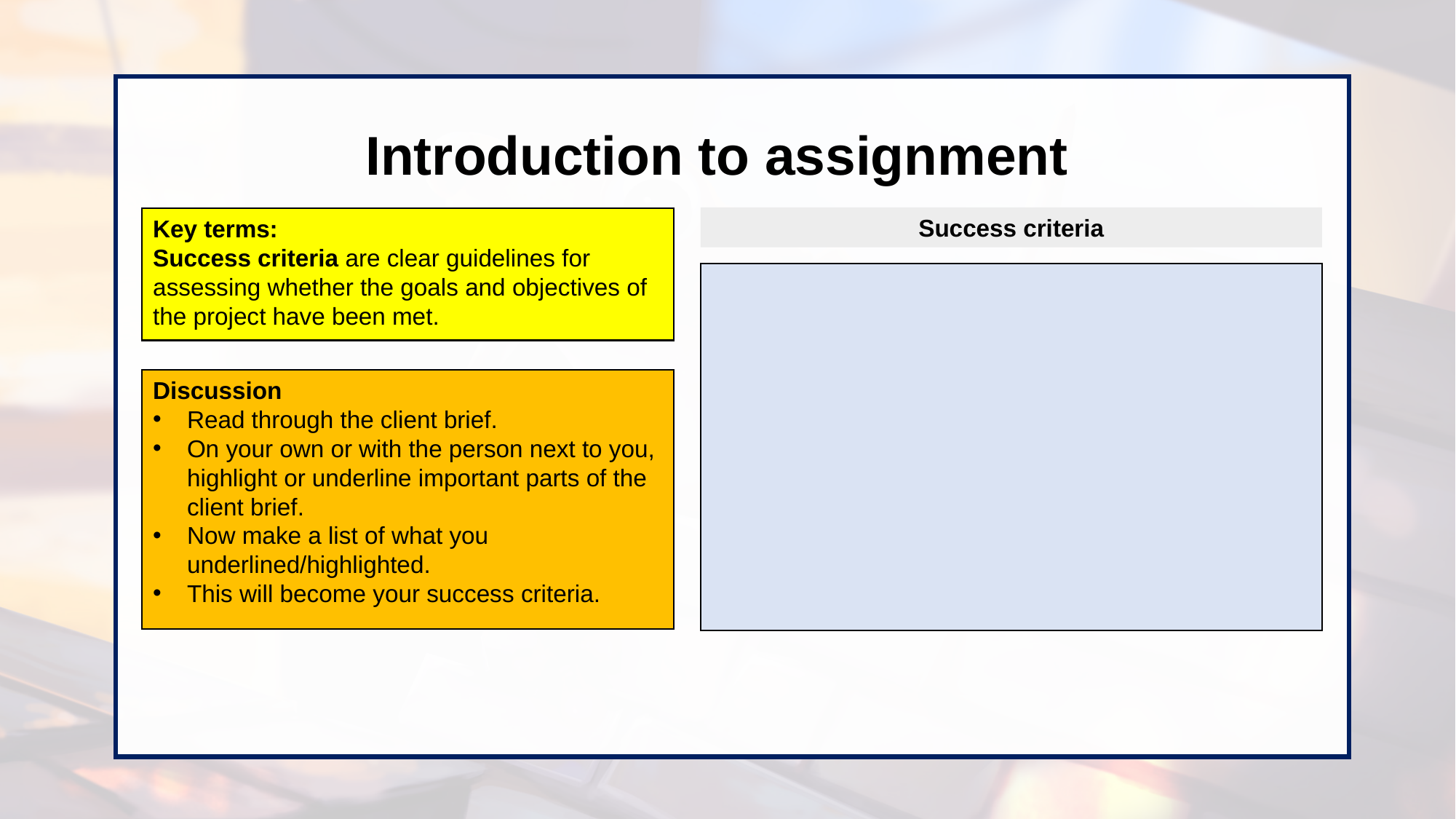

Introduction to assignment
Success criteria
Key terms:
Success criteria are clear guidelines for assessing whether the goals and objectives of the project have been met.

Discussion
Read through the client brief.
On your own or with the person next to you, highlight or underline important parts of the client brief.
Now make a list of what you underlined/highlighted.
This will become your success criteria.